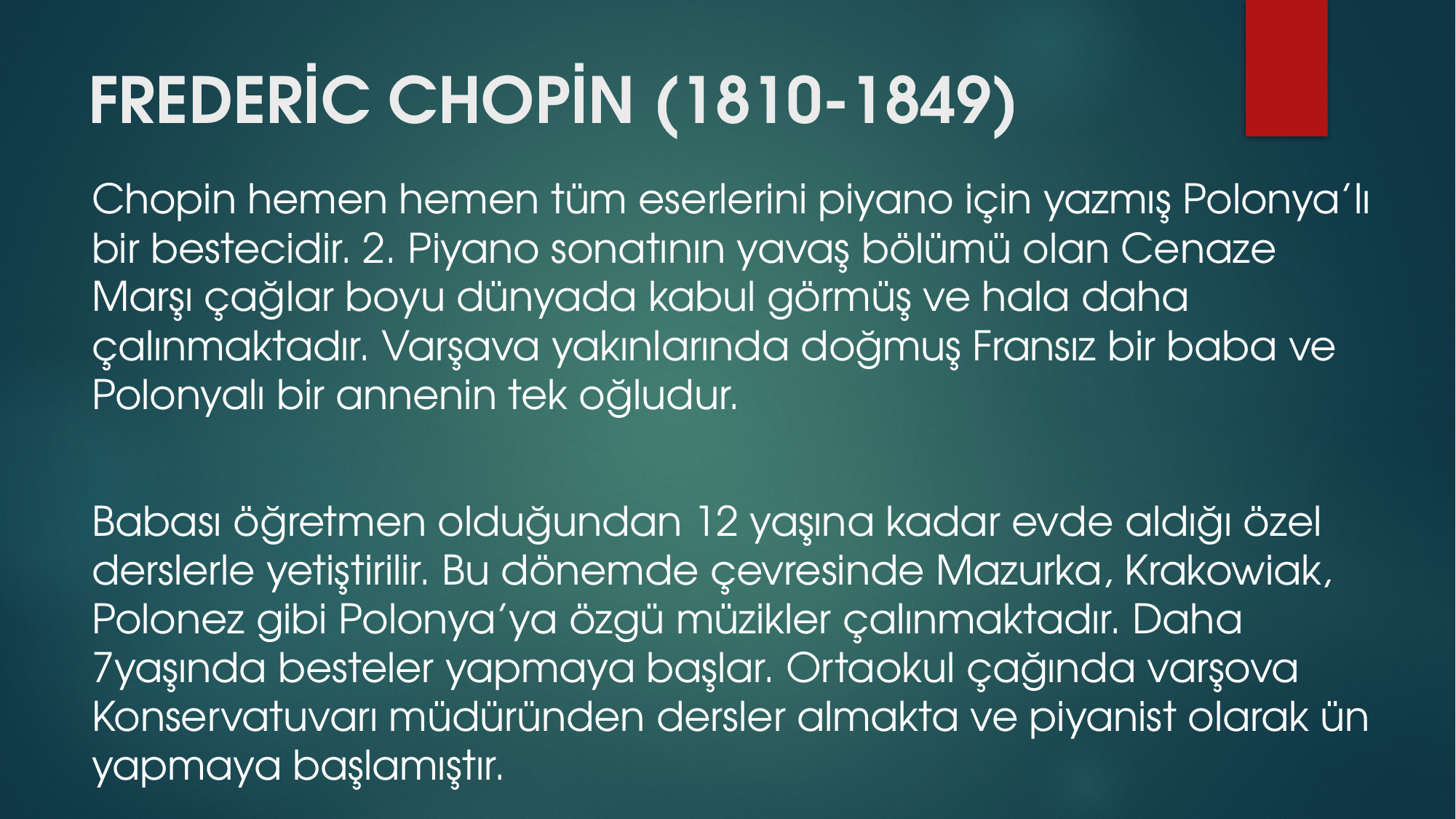

# FREDERİC CHOPİN (1810-1849)
Chopin hemen hemen tüm eserlerini piyano için yazmış Polonya’lı bir bestecidir. 2. Piyano sonatının yavaş bölümü olan Cenaze Marşı çağlar boyu dünyada kabul görmüş ve hala daha çalınmaktadır. Varşava yakınlarında doğmuş Fransız bir baba ve Polonyalı bir annenin tek oğludur.

Babası öğretmen olduğundan 12 yaşına kadar evde aldığı özel derslerle yetiştirilir. Bu dönemde çevresinde Mazurka, Krakowiak, Polonez gibi Polonya’ya özgü müzikler çalınmaktadır. Daha 7yaşında besteler yapmaya başlar. Ortaokul çağında varşova Konservatuvarı müdüründen dersler almakta ve piyanist olarak ün yapmaya başlamıştır.